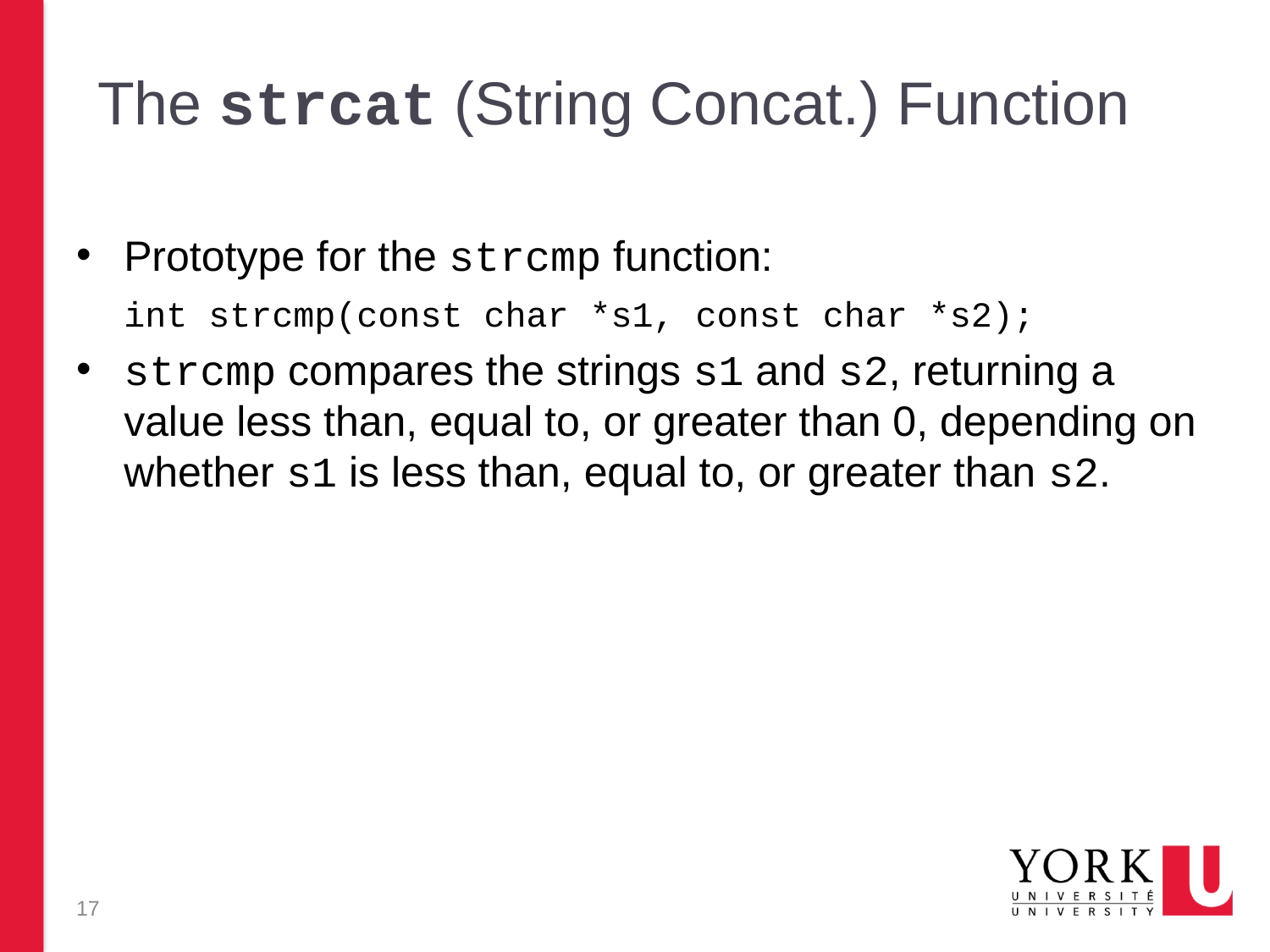

The strcat (String Concat.) Function
Prototype for the strcmp function:
	int strcmp(const char *s1, const char *s2);
strcmp compares the strings s1 and s2, returning a value less than, equal to, or greater than 0, depending on whether s1 is less than, equal to, or greater than s2.
17